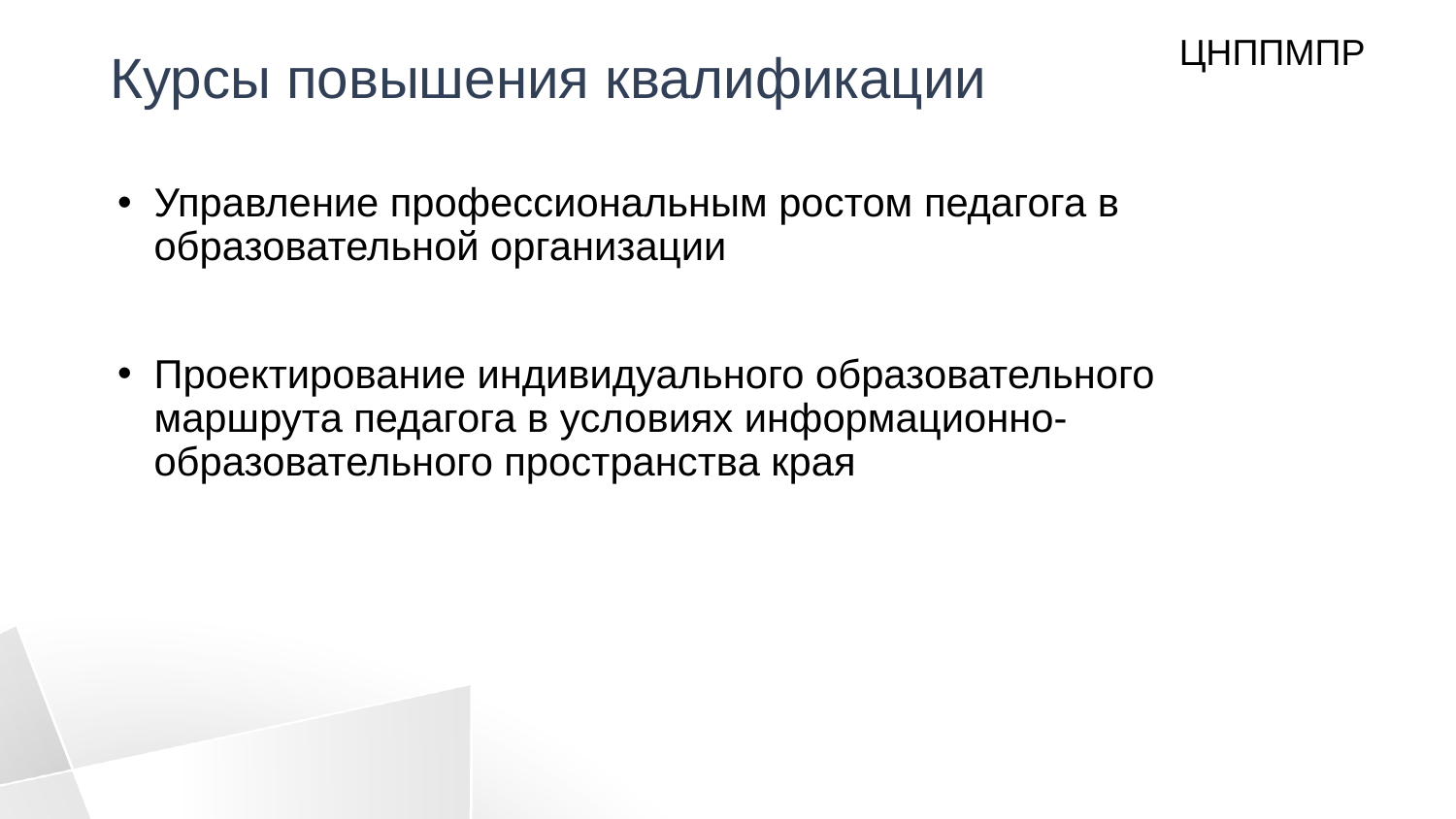

# Курсы повышения квалификации
ЦНППМПР
Управление профессиональным ростом педагога в образовательной организации

Проектирование индивидуального образовательного маршрута педагога в условиях информационно-образовательного пространства края